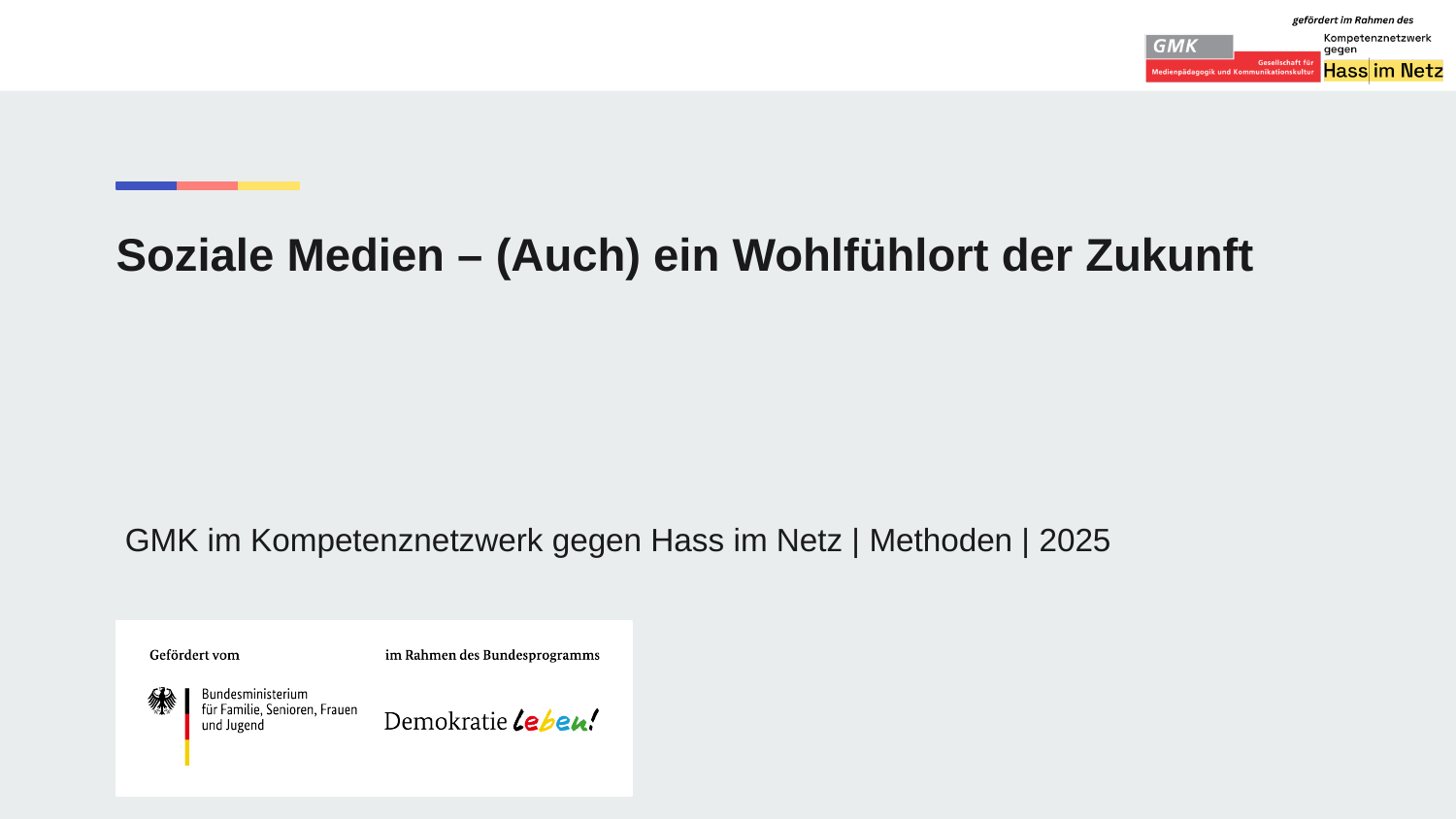

# Soziale Medien – (Auch) ein Wohlfühlort der Zukunft
GMK im Kompetenznetzwerk gegen Hass im Netz | Methoden | 2025